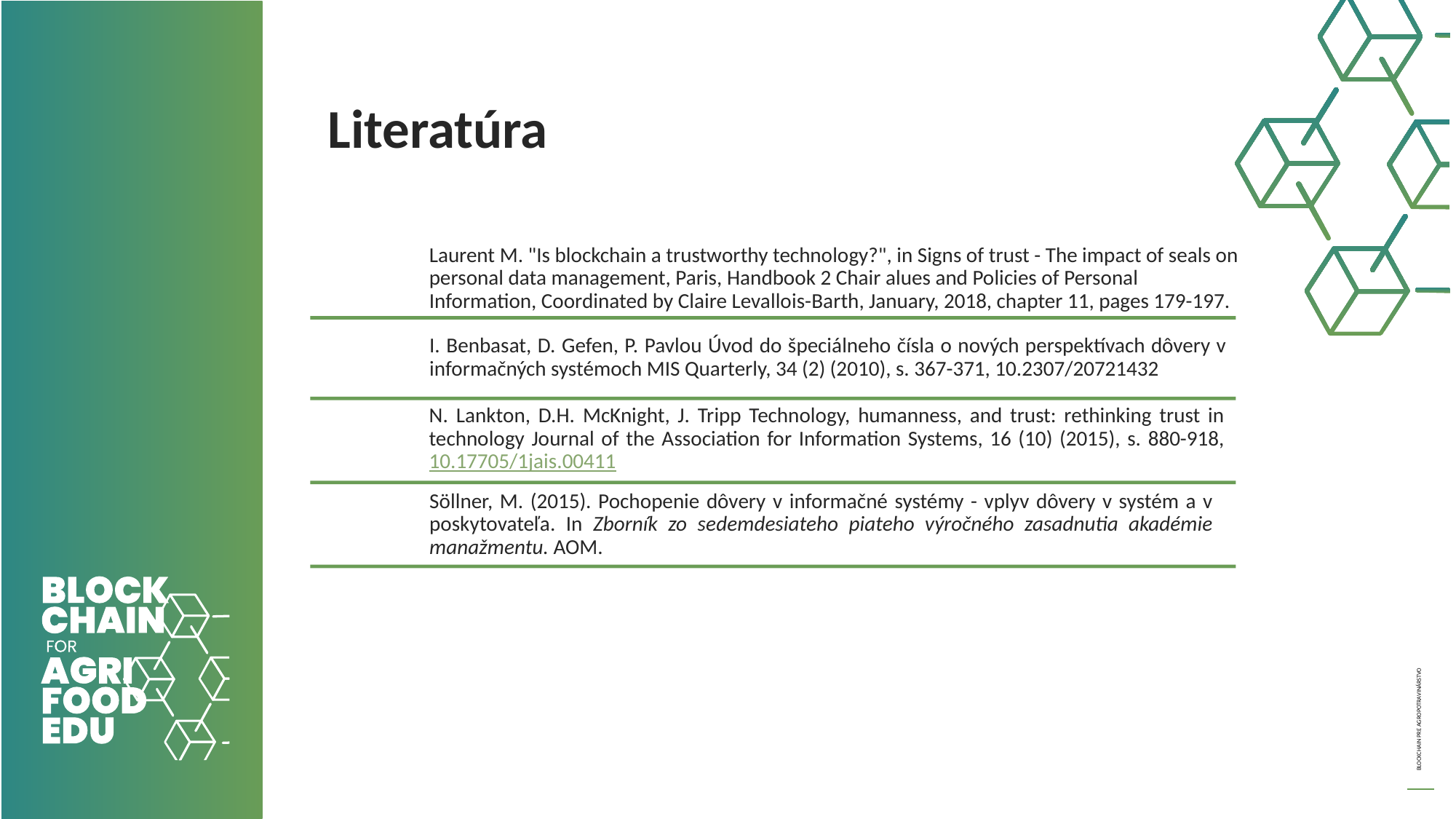

Literatúra
Laurent M. "Is blockchain a trustworthy technology?", in Signs of trust - The impact of seals on personal data management, Paris, Handbook 2 Chair alues and Policies of Personal Information, Coordinated by Claire Levallois-Barth, January, 2018, chapter 11, pages 179-197.
I. Benbasat, D. Gefen, P. Pavlou Úvod do špeciálneho čísla o nových perspektívach dôvery v informačných systémoch MIS Quarterly, 34 (2) (2010), s. 367-371, 10.2307/20721432

N. Lankton, D.H. McKnight, J. Tripp Technology, humanness, and trust: rethinking trust in technology Journal of the Association for Information Systems, 16 (10) (2015), s. 880-918, 10.17705/1jais.00411

Söllner, M. (2015). Pochopenie dôvery v informačné systémy - vplyv dôvery v systém a v poskytovateľa. In Zborník zo sedemdesiateho piateho výročného zasadnutia akadémie manažmentu. AOM.